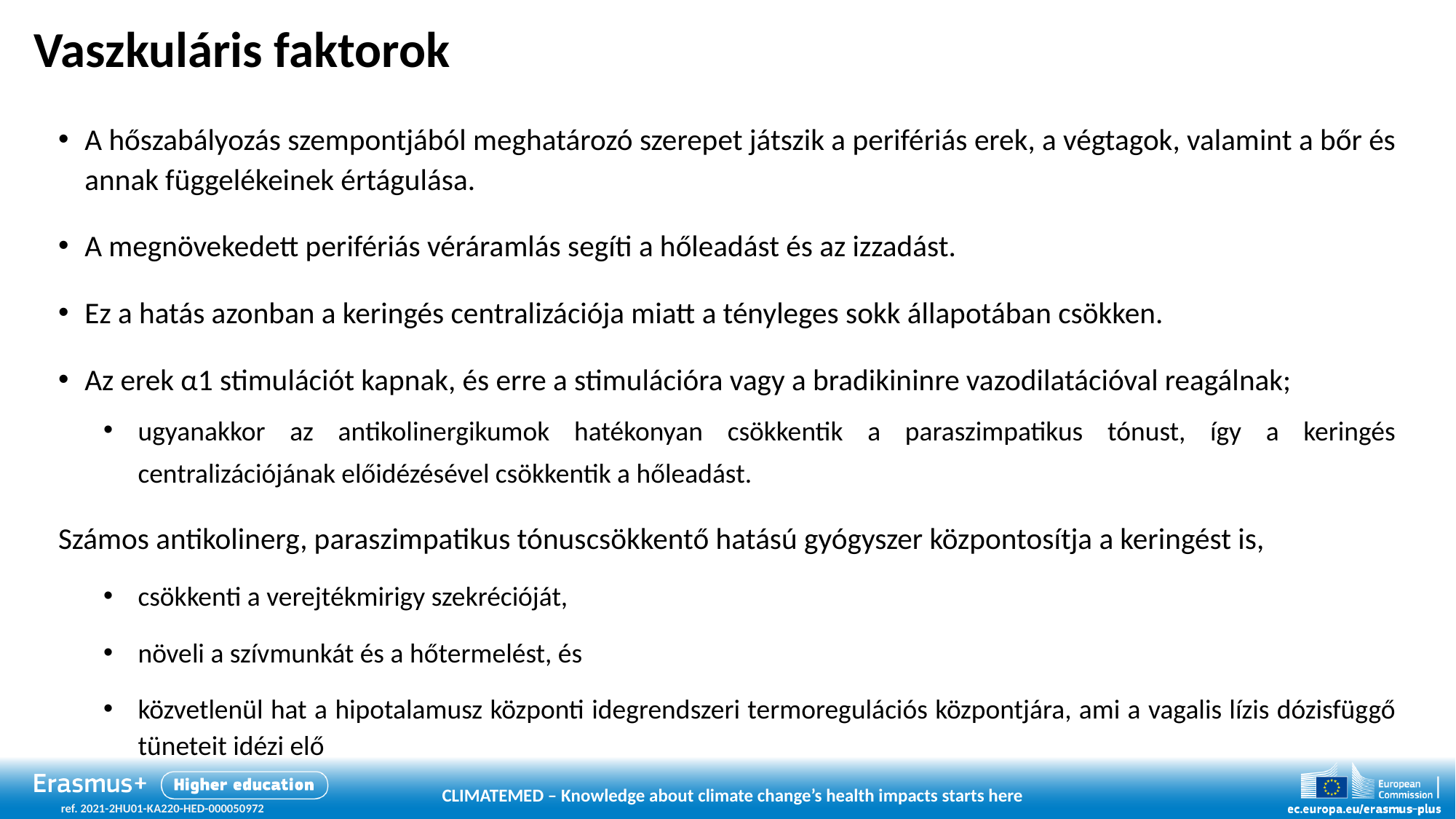

# Vaszkuláris faktorok
A hőszabályozás szempontjából meghatározó szerepet játszik a perifériás erek, a végtagok, valamint a bőr és annak függelékeinek értágulása.
A megnövekedett perifériás véráramlás segíti a hőleadást és az izzadást.
Ez a hatás azonban a keringés centralizációja miatt a tényleges sokk állapotában csökken.
Az erek α1 stimulációt kapnak, és erre a stimulációra vagy a bradikininre vazodilatációval reagálnak;
ugyanakkor az antikolinergikumok hatékonyan csökkentik a paraszimpatikus tónust, így a keringés centralizációjának előidézésével csökkentik a hőleadást.
Számos antikolinerg, paraszimpatikus tónuscsökkentő hatású gyógyszer központosítja a keringést is,
csökkenti a verejtékmirigy szekrécióját,
növeli a szívmunkát és a hőtermelést, és
közvetlenül hat a hipotalamusz központi idegrendszeri termoregulációs központjára, ami a vagalis lízis dózisfüggő tüneteit idézi elő